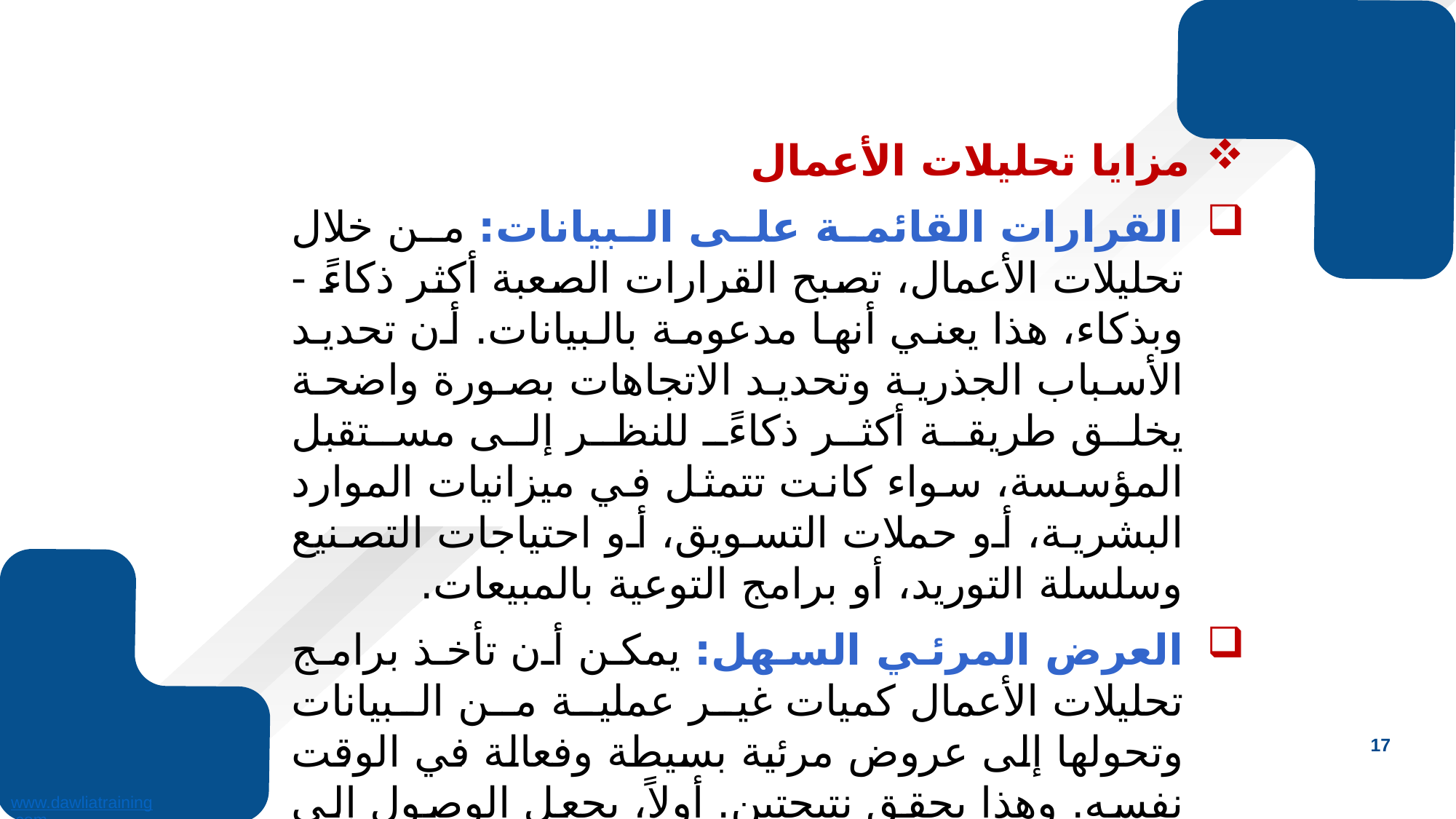

مزايا تحليلات الأعمال
القرارات القائمة على البيانات: من خلال تحليلات الأعمال، تصبح القرارات الصعبة أكثر ذكاءً - وبذكاء، هذا يعني أنها مدعومة بالبيانات. أن تحديد الأسباب الجذرية وتحديد الاتجاهات بصورة واضحة يخلق طريقة أكثر ذكاءً للنظر إلى مستقبل المؤسسة، سواء كانت تتمثل في ميزانيات الموارد البشرية، أو حملات التسويق، أو احتياجات التصنيع وسلسلة التوريد، أو برامج التوعية بالمبيعات.
العرض المرئي السهل: يمكن أن تأخذ برامج تحليلات الأعمال كميات غير عملية من البيانات وتحولها إلى عروض مرئية بسيطة وفعالة في الوقت نفسه. وهذا يحقق نتيجتين. أولاً، يجعل الوصول إلى الرؤى أكثر سهولة لمستخدمي الأعمال من خلال نقرات قليلة فقط. ثانيًا، من خلال وضع البيانات في تنسيق مرئي، يمكن الكشف عن أفكار جديدة ببساطة من خلال عرض البيانات بتنسيق مختلف.

www.dawliatraining.com